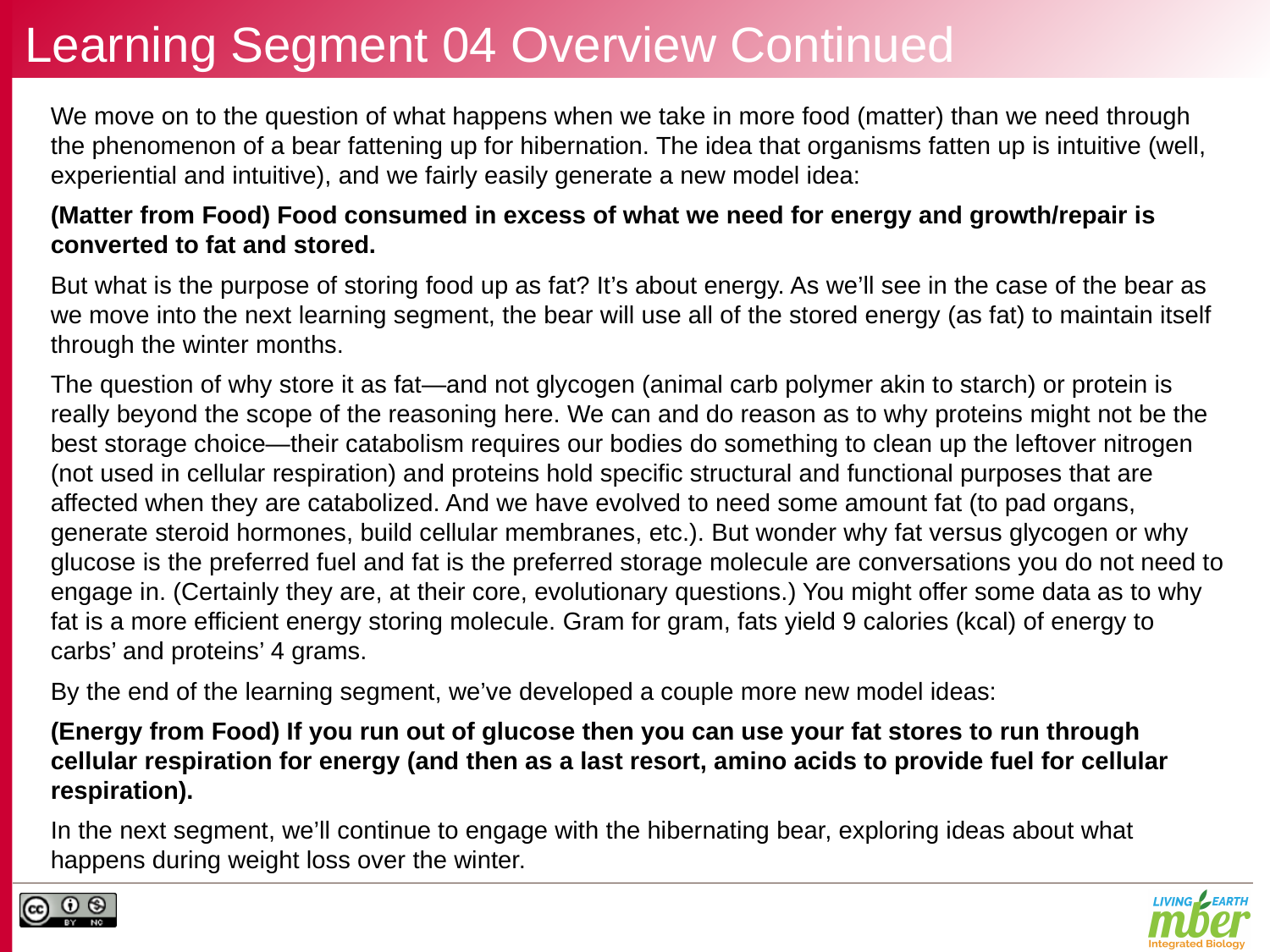

# Learning Segment 04 Overview Continued
We move on to the question of what happens when we take in more food (matter) than we need through the phenomenon of a bear fattening up for hibernation. The idea that organisms fatten up is intuitive (well, experiential and intuitive), and we fairly easily generate a new model idea:
(Matter from Food) Food consumed in excess of what we need for energy and growth/repair is converted to fat and stored.
But what is the purpose of storing food up as fat? It’s about energy. As we’ll see in the case of the bear as we move into the next learning segment, the bear will use all of the stored energy (as fat) to maintain itself through the winter months.
The question of why store it as fat—and not glycogen (animal carb polymer akin to starch) or protein is really beyond the scope of the reasoning here. We can and do reason as to why proteins might not be the best storage choice—their catabolism requires our bodies do something to clean up the leftover nitrogen (not used in cellular respiration) and proteins hold specific structural and functional purposes that are affected when they are catabolized. And we have evolved to need some amount fat (to pad organs, generate steroid hormones, build cellular membranes, etc.). But wonder why fat versus glycogen or why glucose is the preferred fuel and fat is the preferred storage molecule are conversations you do not need to engage in. (Certainly they are, at their core, evolutionary questions.) You might offer some data as to why fat is a more efficient energy storing molecule. Gram for gram, fats yield 9 calories (kcal) of energy to carbs’ and proteins’ 4 grams.
By the end of the learning segment, we’ve developed a couple more new model ideas:
(Energy from Food) If you run out of glucose then you can use your fat stores to run through cellular respiration for energy (and then as a last resort, amino acids to provide fuel for cellular respiration).
In the next segment, we’ll continue to engage with the hibernating bear, exploring ideas about what happens during weight loss over the winter.